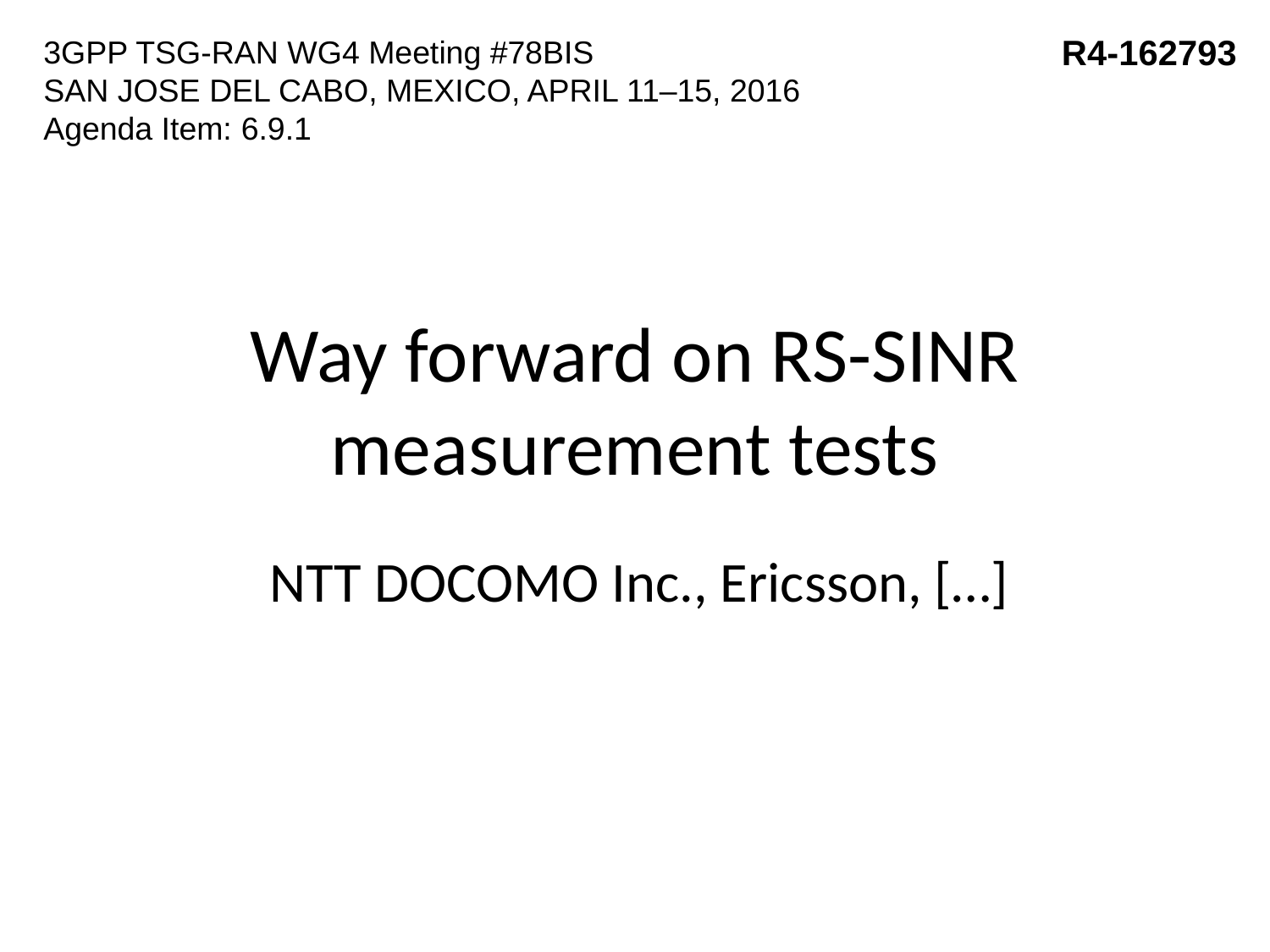

R4-162793
3GPP TSG-RAN WG4 Meeting #78BIS
SAN JOSE DEL CABO, MEXICO, APRIL 11–15, 2016
Agenda Item: 6.9.1
# Way forward on RS-SINR measurement tests
NTT DOCOMO Inc., Ericsson, […]